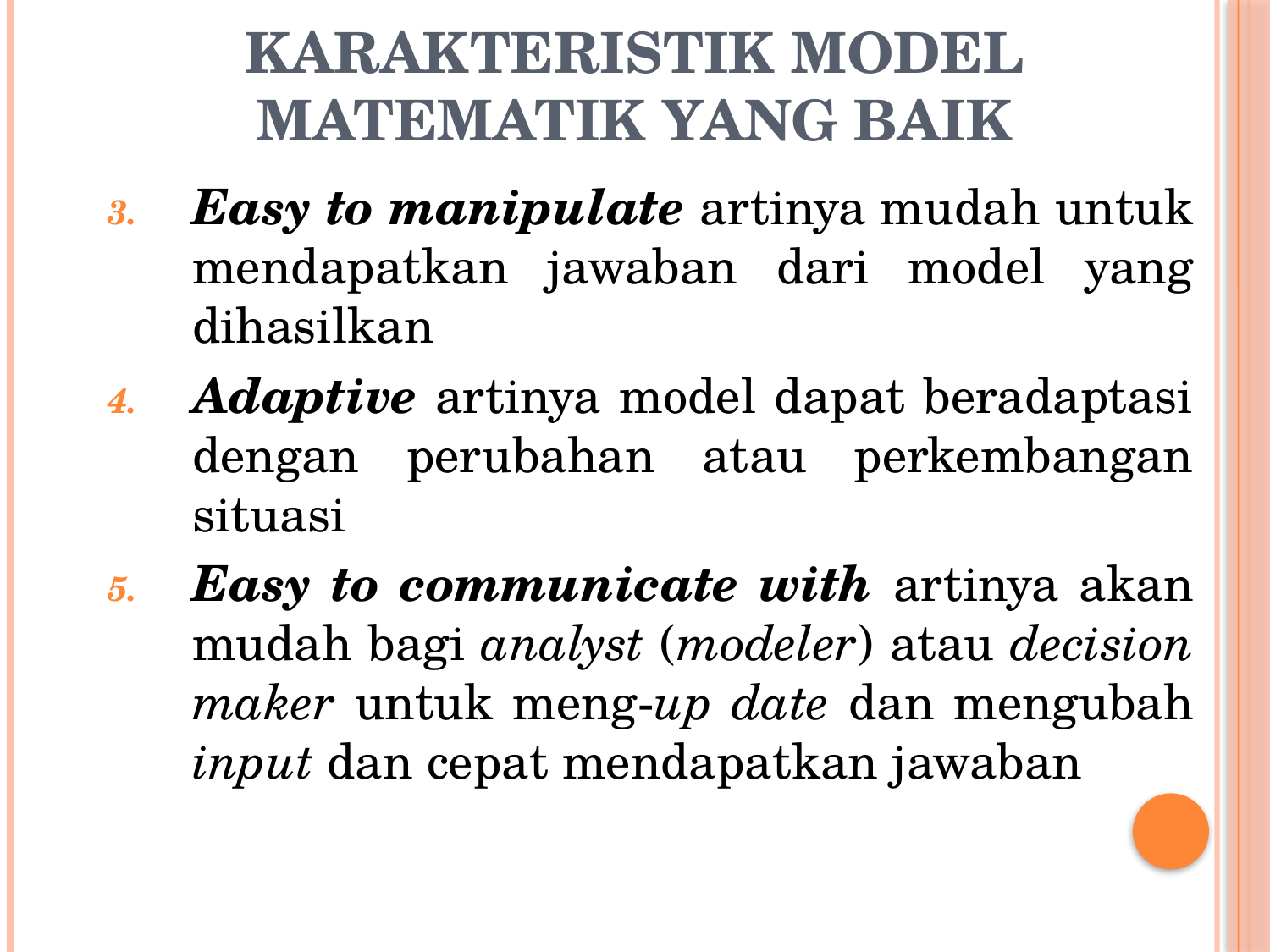

# Karakteristik Model Matematik yang Baik
Easy to manipulate artinya mudah untuk mendapatkan jawaban dari model yang dihasilkan
Adaptive artinya model dapat beradaptasi dengan perubahan atau perkembangan situasi
Easy to communicate with artinya akan mudah bagi analyst (modeler) atau decision maker untuk meng-up date dan mengubah input dan cepat mendapatkan jawaban